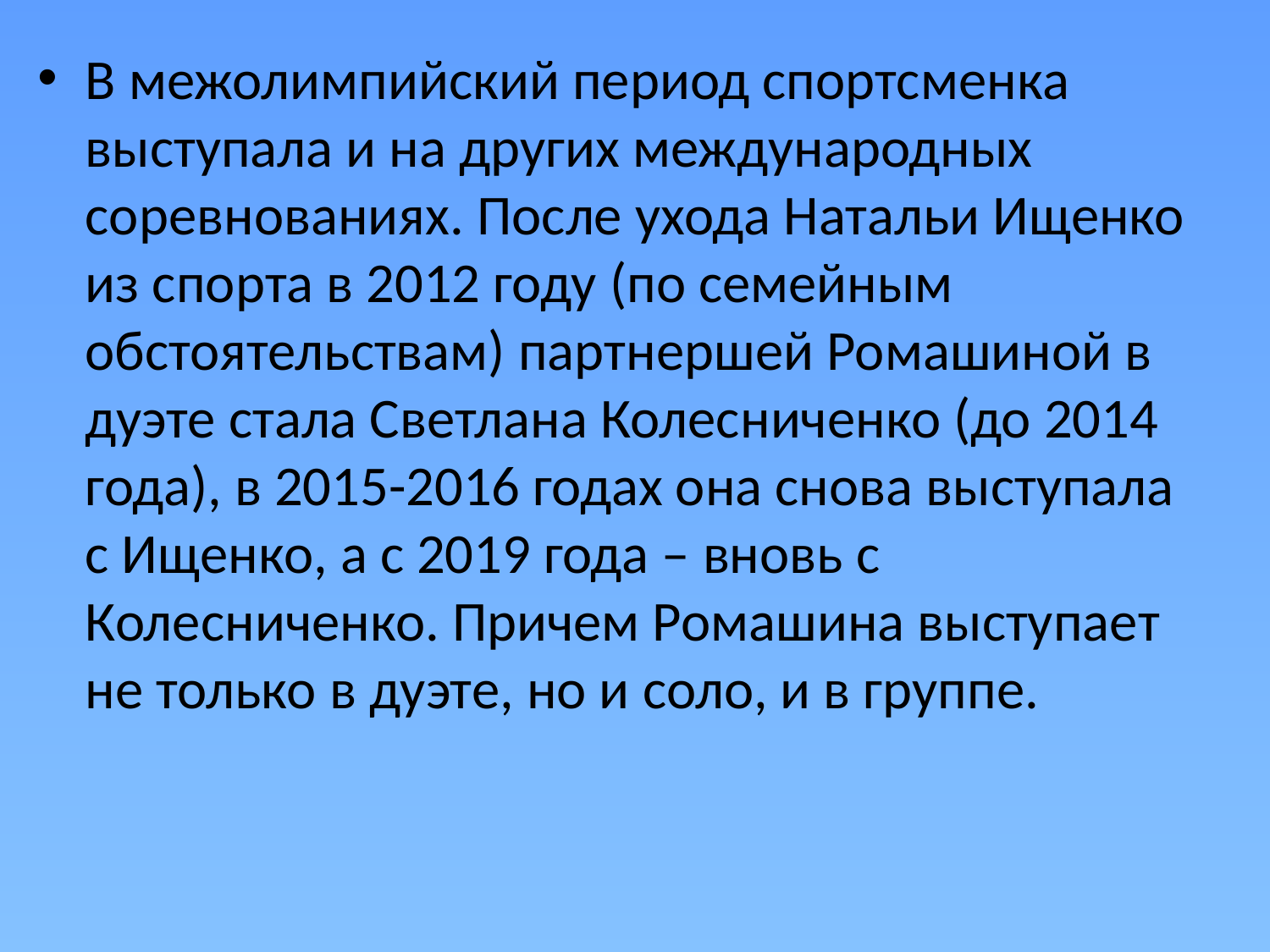

В межолимпийский период спортсменка выступала и на других международных соревнованиях. После ухода Натальи Ищенко из спорта в 2012 году (по семейным обстоятельствам) партнершей Ромашиной в дуэте стала Светлана Колесниченко (до 2014 года), в 2015-2016 годах она снова выступала с Ищенко, а с 2019 года – вновь с Колесниченко. Причем Ромашина выступает не только в дуэте, но и соло, и в группе.